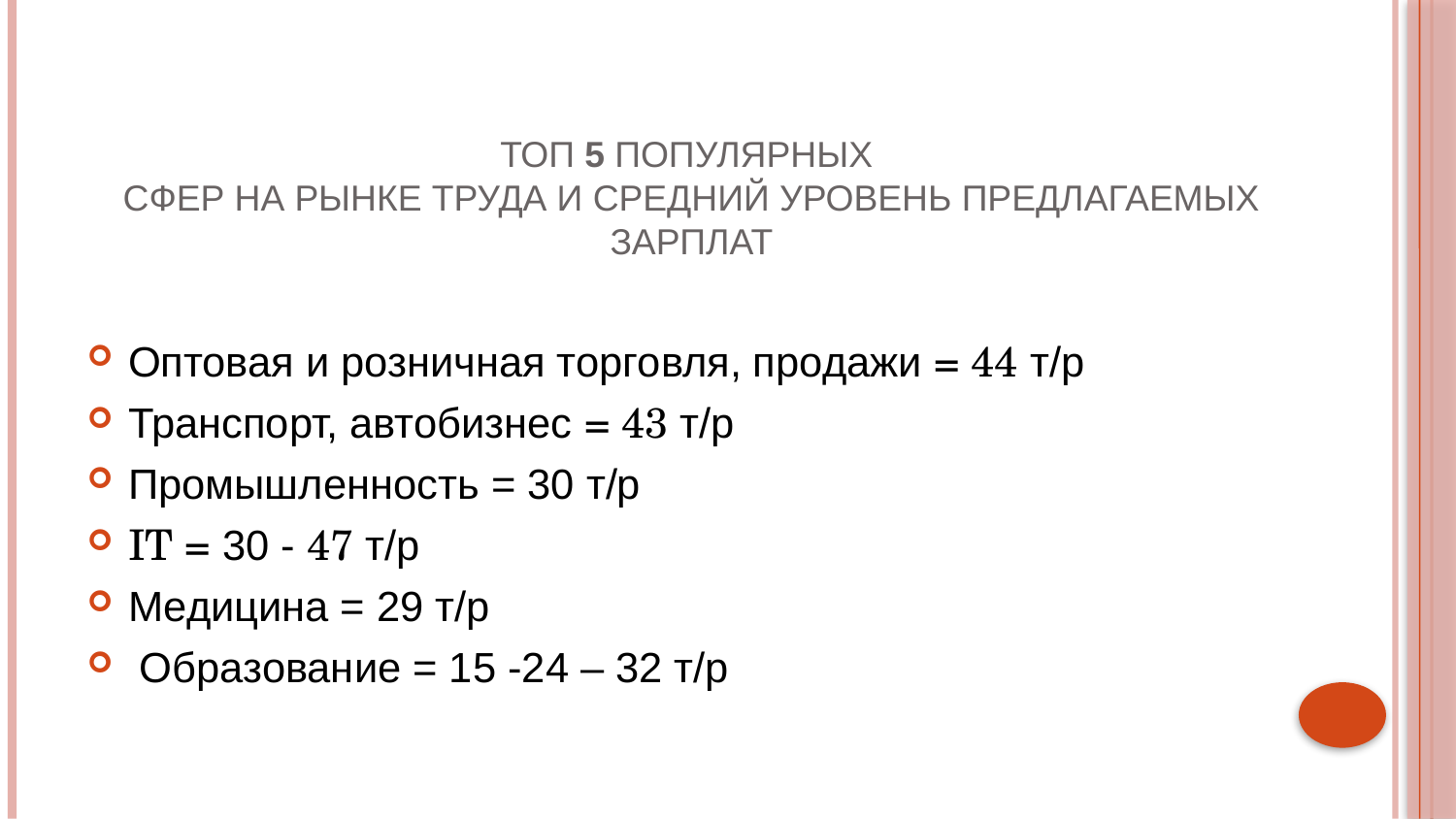

# Топ 5 популярных сфер на рынке труда и средний уровень предлагаемых зарплат
Оптовая и розничная торговля, продажи = 44 т/р
Транспорт, автобизнес = 43 т/р
Промышленность = 30 т/р
IT = 30 - 47 т/р
Медицина = 29 т/р
 Образование = 15 -24 – 32 т/р